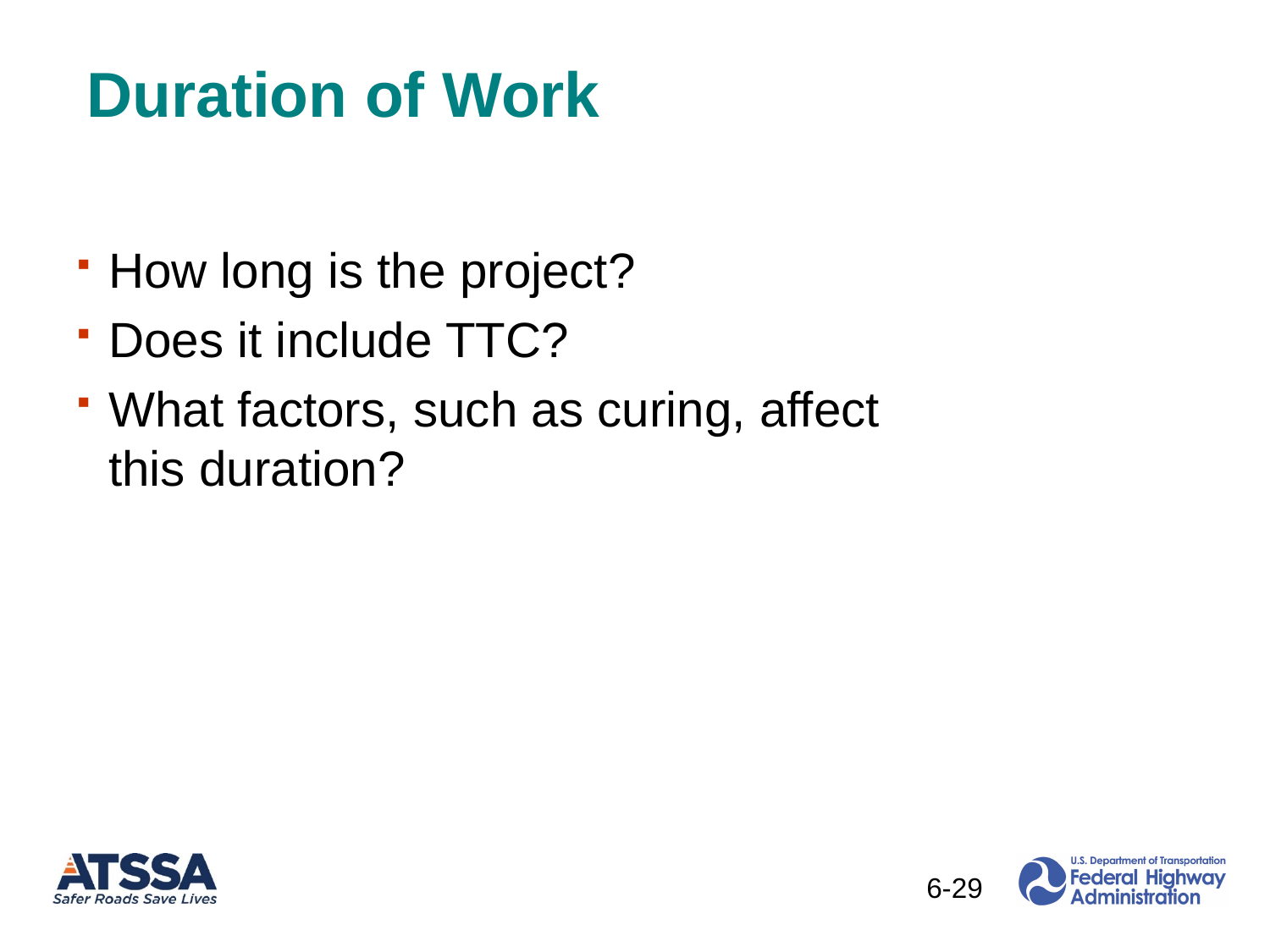

# Duration of Work
How long is the project?
Does it include TTC?
What factors, such as curing, affect this duration?